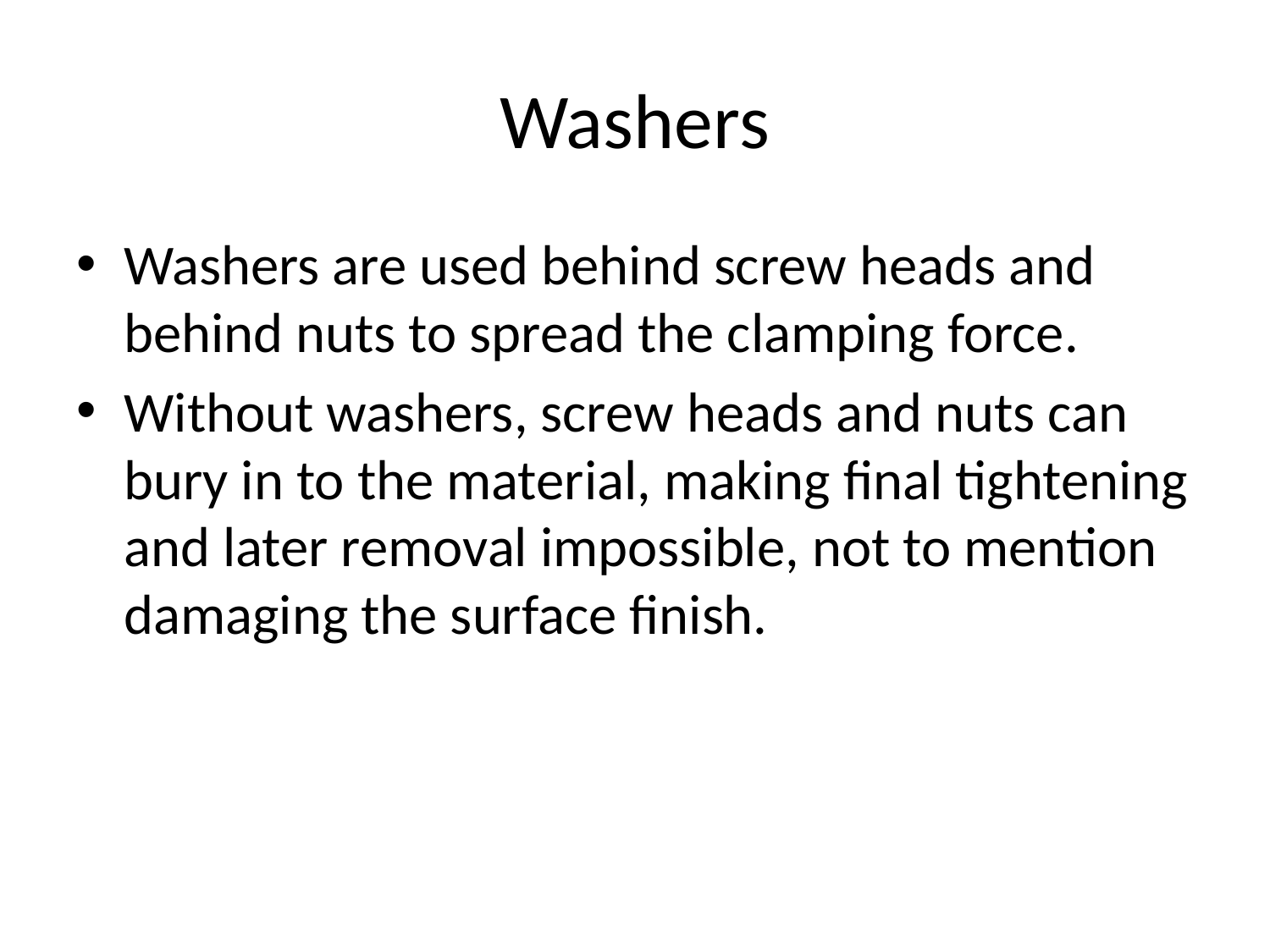

# Washers
Washers are used behind screw heads and behind nuts to spread the clamping force.
Without washers, screw heads and nuts can bury in to the material, making final tightening and later removal impossible, not to mention damaging the surface finish.